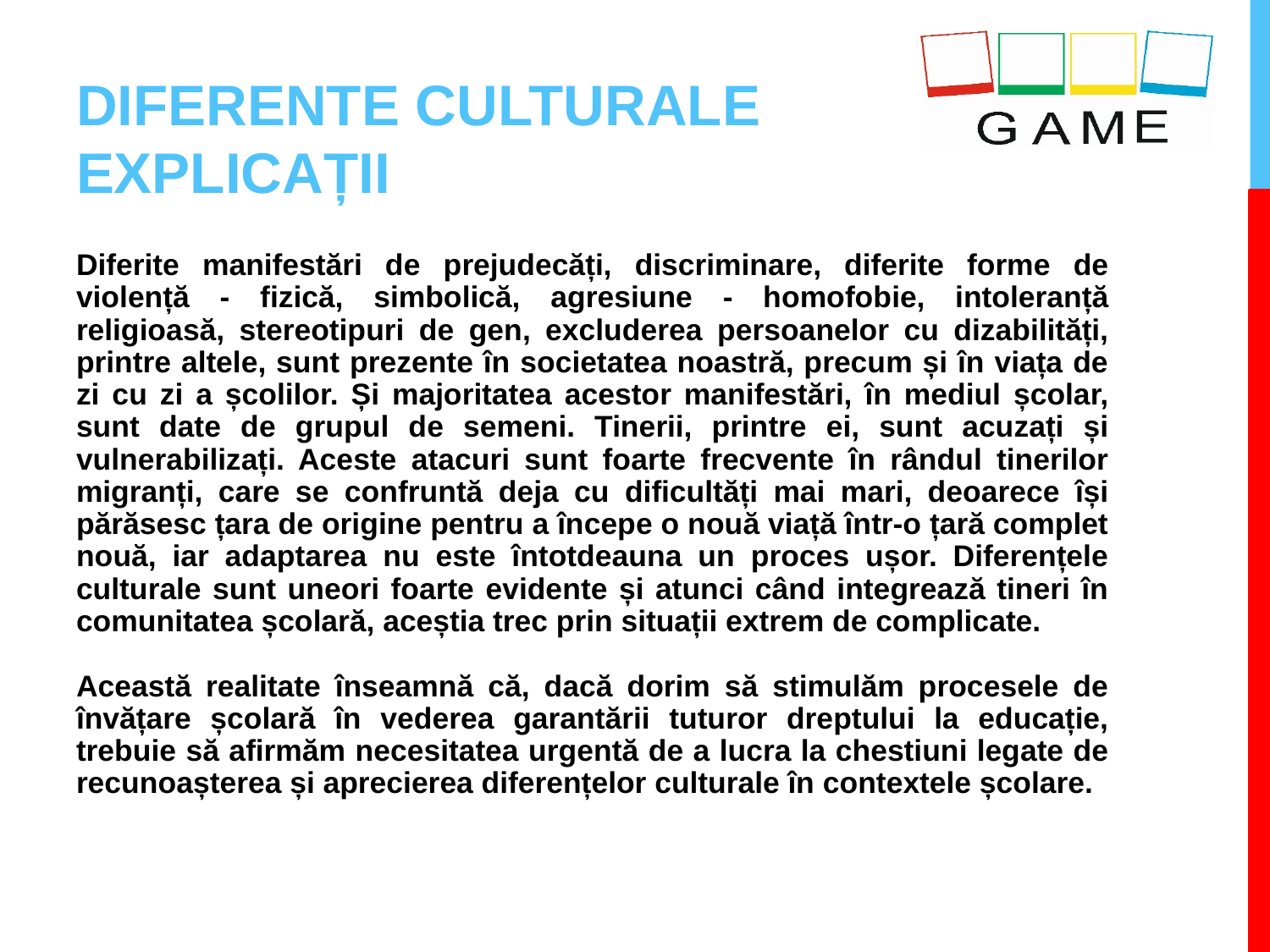

# DIFERENTE CULTURALE EXPLICAȚII
Diferite manifestări de prejudecăți, discriminare, diferite forme de violență - fizică, simbolică, agresiune - homofobie, intoleranță religioasă, stereotipuri de gen, excluderea persoanelor cu dizabilități, printre altele, sunt prezente în societatea noastră, precum și în viața de zi cu zi a școlilor. Și majoritatea acestor manifestări, în mediul școlar, sunt date de grupul de semeni. Tinerii, printre ei, sunt acuzați și vulnerabilizați. Aceste atacuri sunt foarte frecvente în rândul tinerilor migranți, care se confruntă deja cu dificultăți mai mari, deoarece își părăsesc țara de origine pentru a începe o nouă viață într-o țară complet nouă, iar adaptarea nu este întotdeauna un proces ușor. Diferențele culturale sunt uneori foarte evidente și atunci când integrează tineri în comunitatea școlară, aceștia trec prin situații extrem de complicate.

Această realitate înseamnă că, dacă dorim să stimulăm procesele de învățare școlară în vederea garantării tuturor dreptului la educație, trebuie să afirmăm necesitatea urgentă de a lucra la chestiuni legate de recunoașterea și aprecierea diferențelor culturale în contextele școlare.